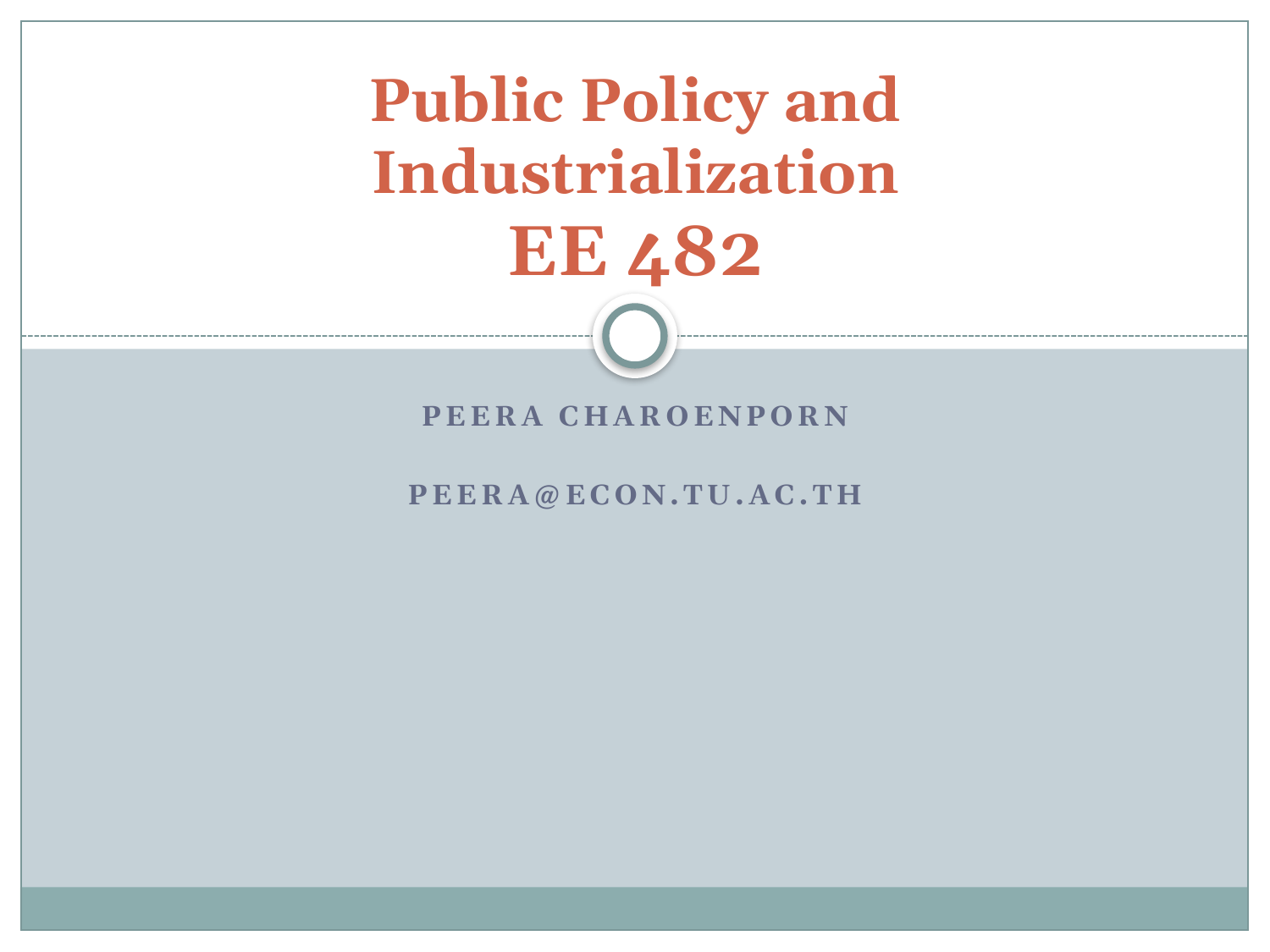

# Public Policy and Industrialization EE 482
Peera Charoenporn

peera@econ.tu.ac.th